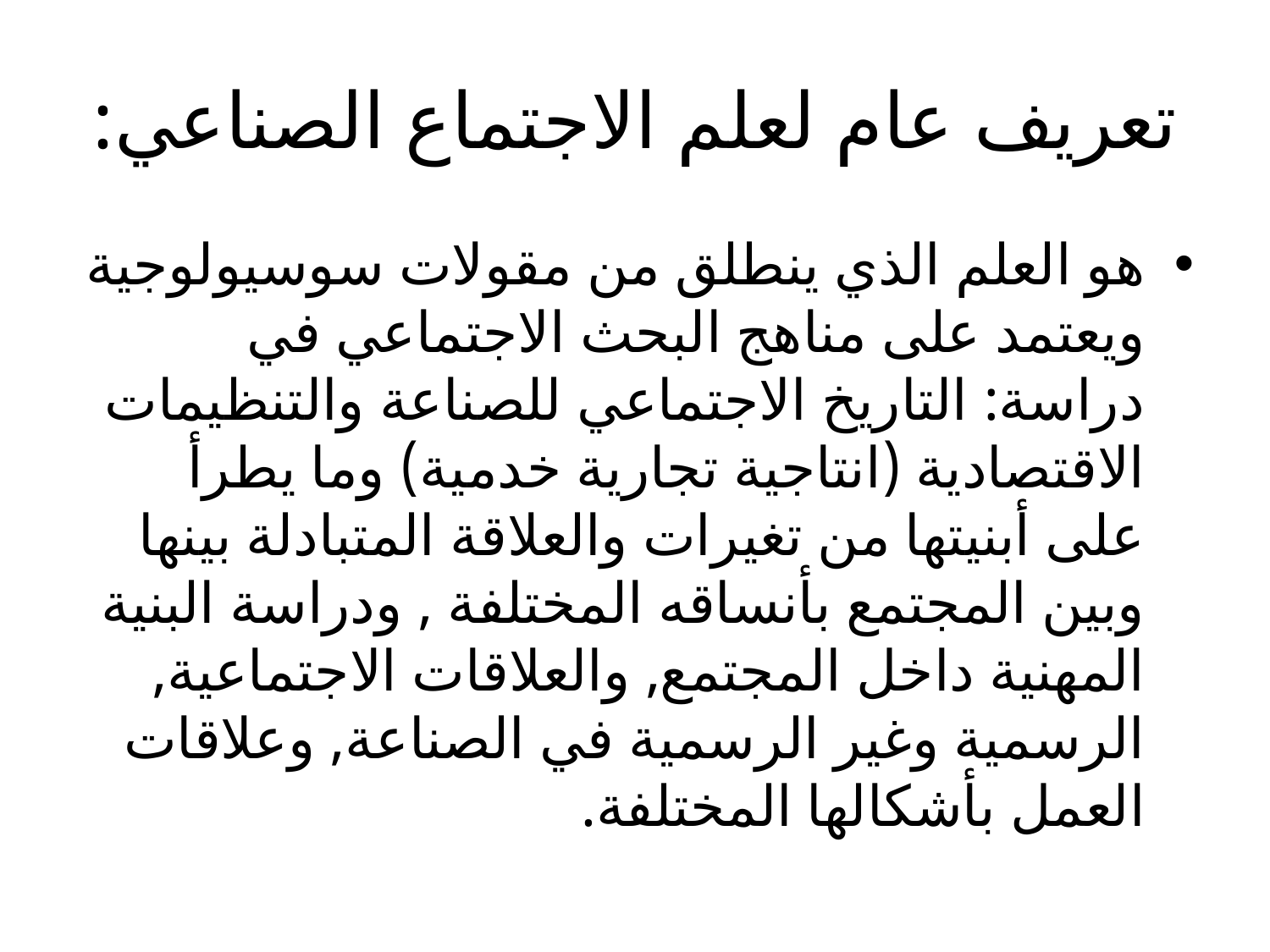

# تعريف عام لعلم الاجتماع الصناعي:
هو العلم الذي ينطلق من مقولات سوسيولوجية ويعتمد على مناهج البحث الاجتماعي في دراسة: التاريخ الاجتماعي للصناعة والتنظيمات الاقتصادية (انتاجية تجارية خدمية) وما يطرأ على أبنيتها من تغيرات والعلاقة المتبادلة بينها وبين المجتمع بأنساقه المختلفة , ودراسة البنية المهنية داخل المجتمع, والعلاقات الاجتماعية, الرسمية وغير الرسمية في الصناعة, وعلاقات العمل بأشكالها المختلفة.